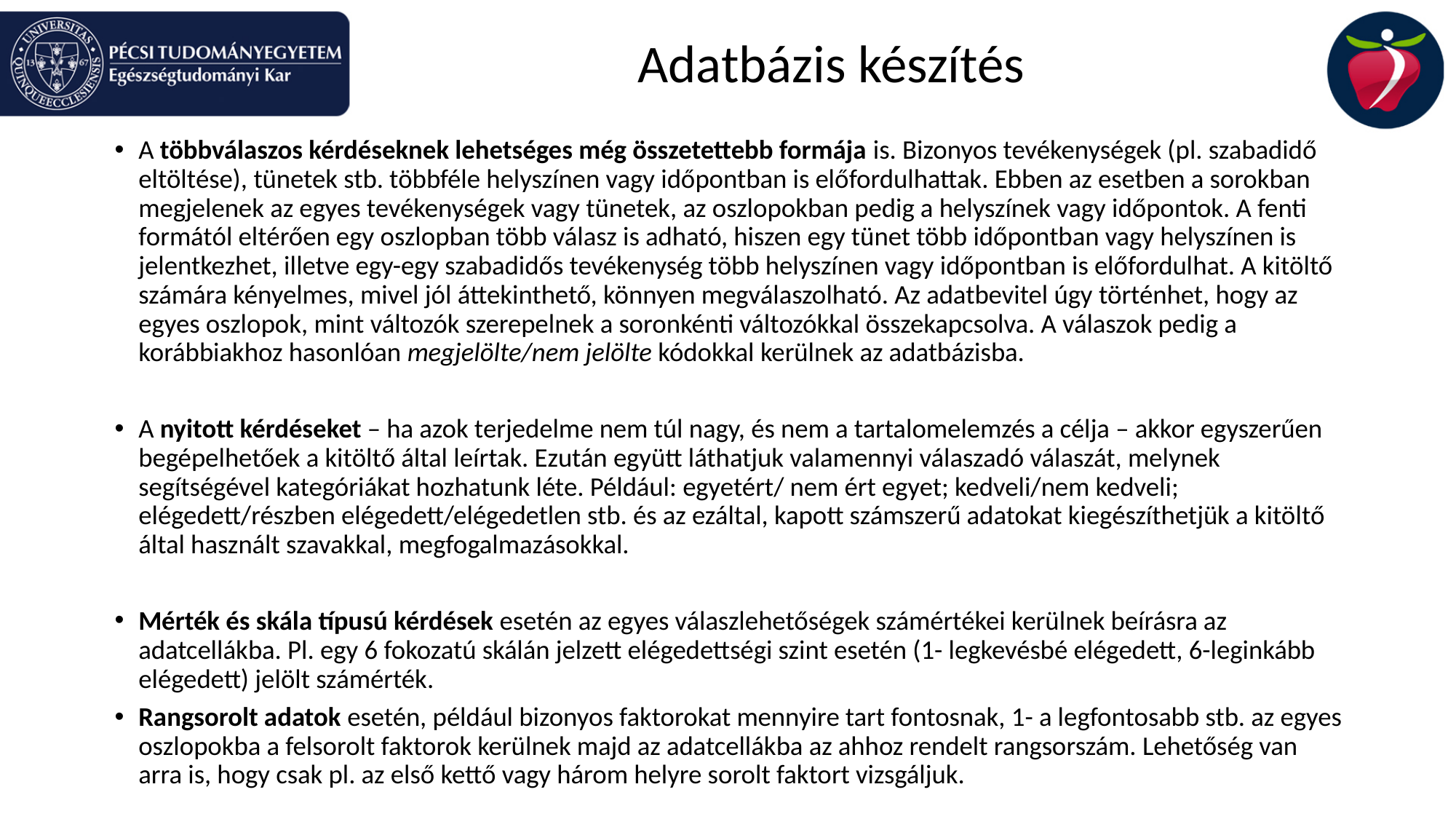

# Adatbázis készítés
A többválaszos kérdéseknek lehetséges még összetettebb formája is. Bizonyos tevékenységek (pl. szabadidő eltöltése), tünetek stb. többféle helyszínen vagy időpontban is előfordulhattak. Ebben az esetben a sorokban megjelenek az egyes tevékenységek vagy tünetek, az oszlopokban pedig a helyszínek vagy időpontok. A fenti formától eltérően egy oszlopban több válasz is adható, hiszen egy tünet több időpontban vagy helyszínen is jelentkezhet, illetve egy-egy szabadidős tevékenység több helyszínen vagy időpontban is előfordulhat. A kitöltő számára kényelmes, mivel jól áttekinthető, könnyen megválaszolható. Az adatbevitel úgy történhet, hogy az egyes oszlopok, mint változók szerepelnek a soronkénti változókkal összekapcsolva. A válaszok pedig a korábbiakhoz hasonlóan megjelölte/nem jelölte kódokkal kerülnek az adatbázisba.

A nyitott kérdéseket – ha azok terjedelme nem túl nagy, és nem a tartalomelemzés a célja – akkor egyszerűen begépelhetőek a kitöltő által leírtak. Ezután együtt láthatjuk valamennyi válaszadó válaszát, melynek segítségével kategóriákat hozhatunk léte. Például: egyetért/ nem ért egyet; kedveli/nem kedveli; elégedett/részben elégedett/elégedetlen stb. és az ezáltal, kapott számszerű adatokat kiegészíthetjük a kitöltő által használt szavakkal, megfogalmazásokkal.

Mérték és skála típusú kérdések esetén az egyes válaszlehetőségek számértékei kerülnek beírásra az adatcellákba. Pl. egy 6 fokozatú skálán jelzett elégedettségi szint esetén (1- legkevésbé elégedett, 6-leginkább elégedett) jelölt számérték.
Rangsorolt adatok esetén, például bizonyos faktorokat mennyire tart fontosnak, 1- a legfontosabb stb. az egyes oszlopokba a felsorolt faktorok kerülnek majd az adatcellákba az ahhoz rendelt rangsorszám. Lehetőség van arra is, hogy csak pl. az első kettő vagy három helyre sorolt faktort vizsgáljuk.